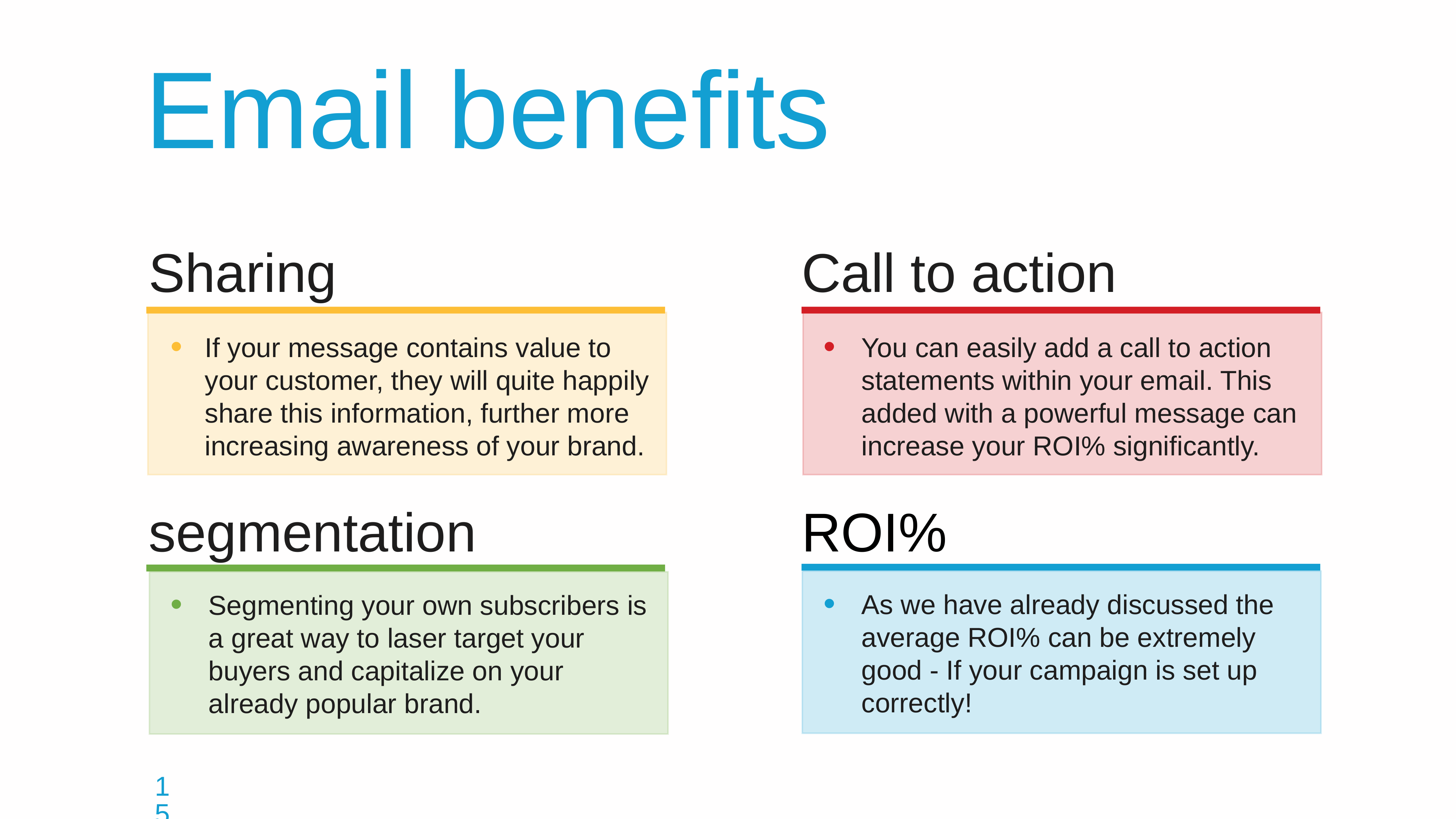

Email benefits
Sharing

If your message contains value to your customer, they will quite happily share this information, further more increasing awareness of your brand.

Call to action

You can easily add a call to action statements within your email. This added with a powerful message can increase your ROI% significantly.
segmentation

Segmenting your own subscribers is a great way to laser target your buyers and capitalize on your already popular brand.
ROI%

As we have already discussed the average ROI% can be extremely good - If your campaign is set up correctly!
15